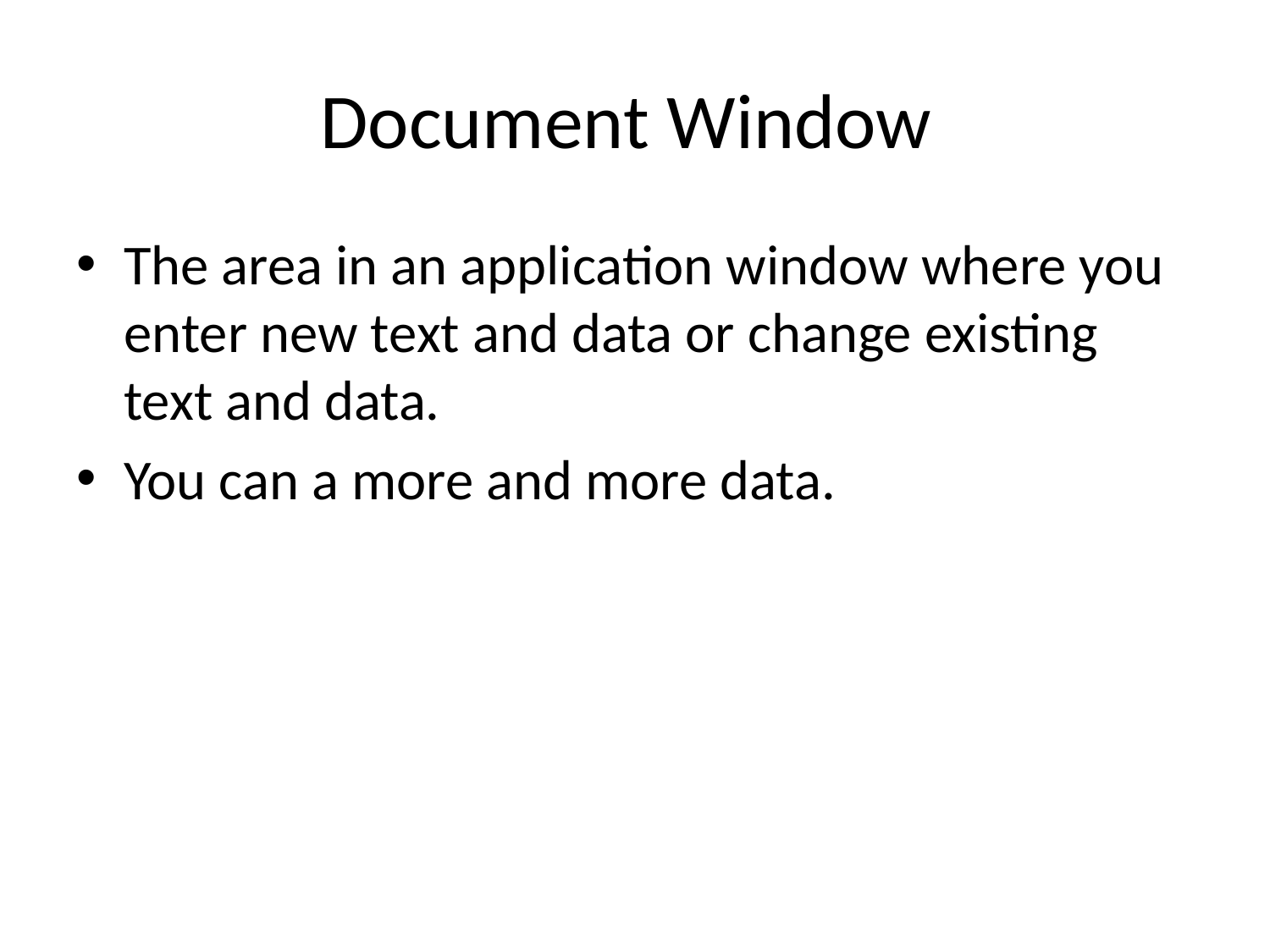

# Document Window
The area in an application window where you enter new text and data or change existing text and data.
You can a more and more data.